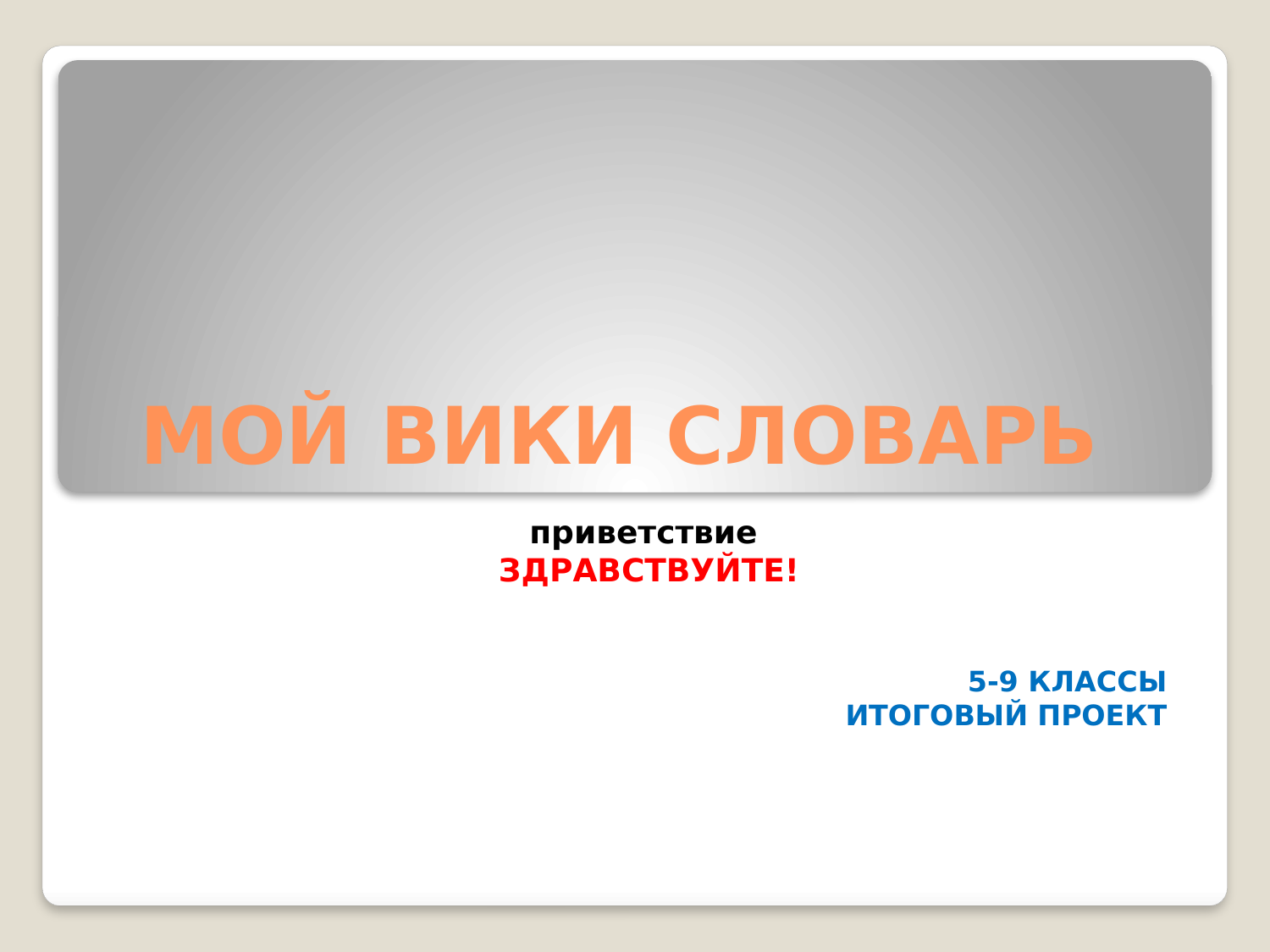

# МОЙ ВИКИ СЛОВАРЬ
приветствие
ЗДРАВСТВУЙТЕ!

5-9 КЛАССЫ
ИТОГОВЫЙ ПРОЕКТ